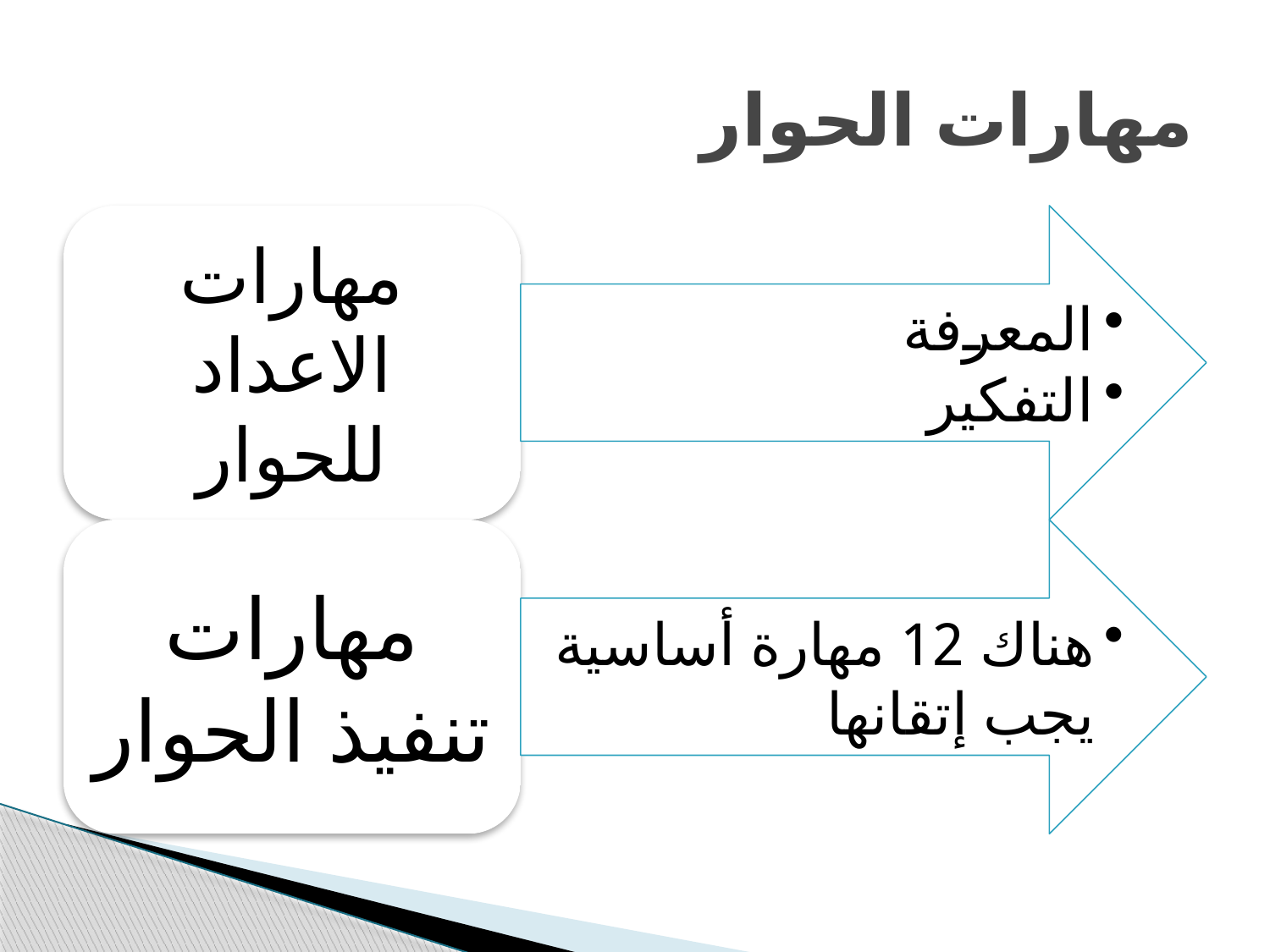

# مهارات الحوار
التفكير
مهارات تنفيذ الحوار
هناك 12 مهارة أساسية يجب إتقانها